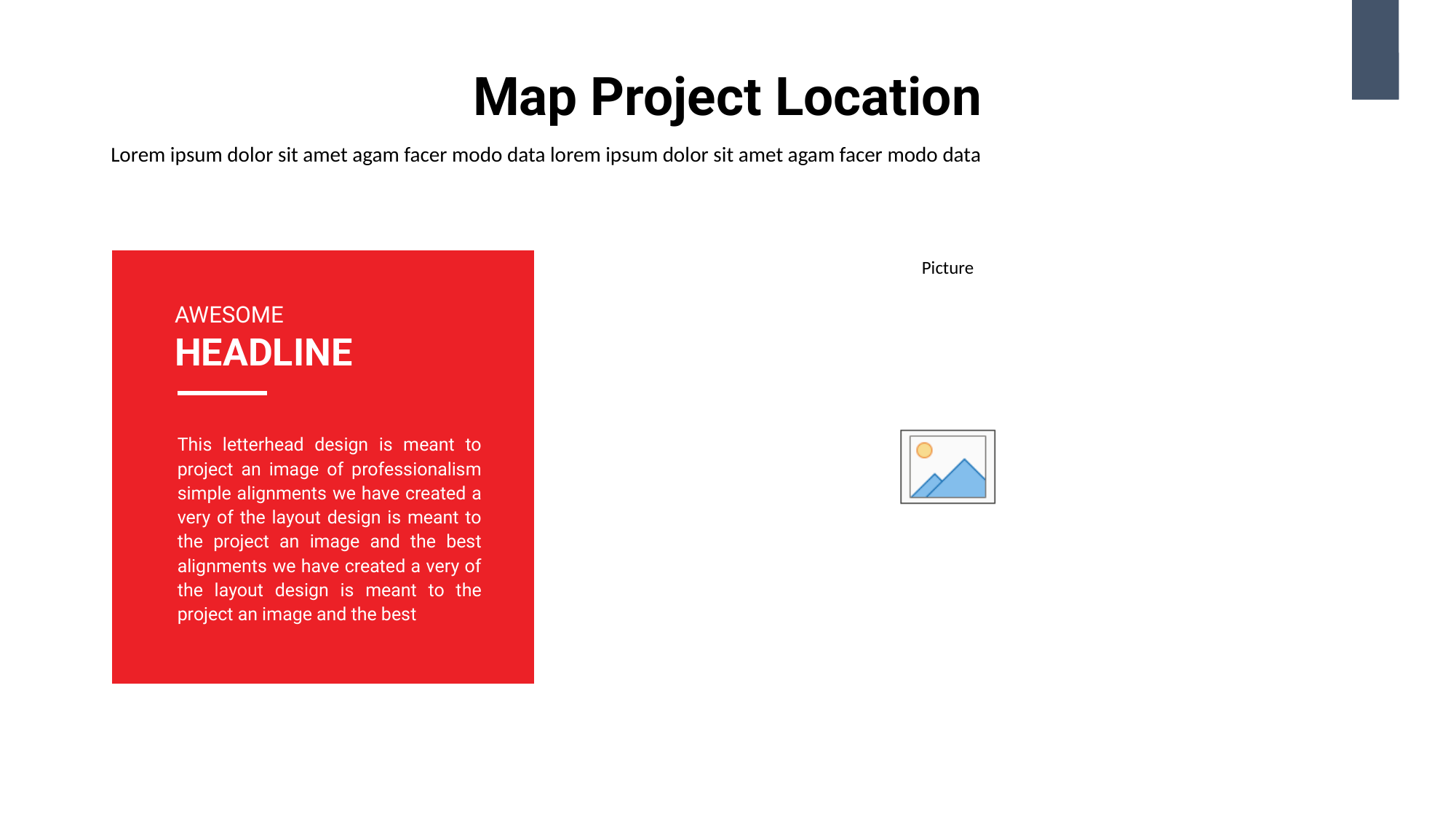

Map Project Location
23
Lorem ipsum dolor sit amet agam facer modo data lorem ipsum dolor sit amet agam facer modo data

AWESOME
HEADLINE
This letterhead design is meant to project an image of professionalism simple alignments we have created a very of the layout design is meant to the project an image and the best alignments we have created a very of the layout design is meant to the project an image and the best